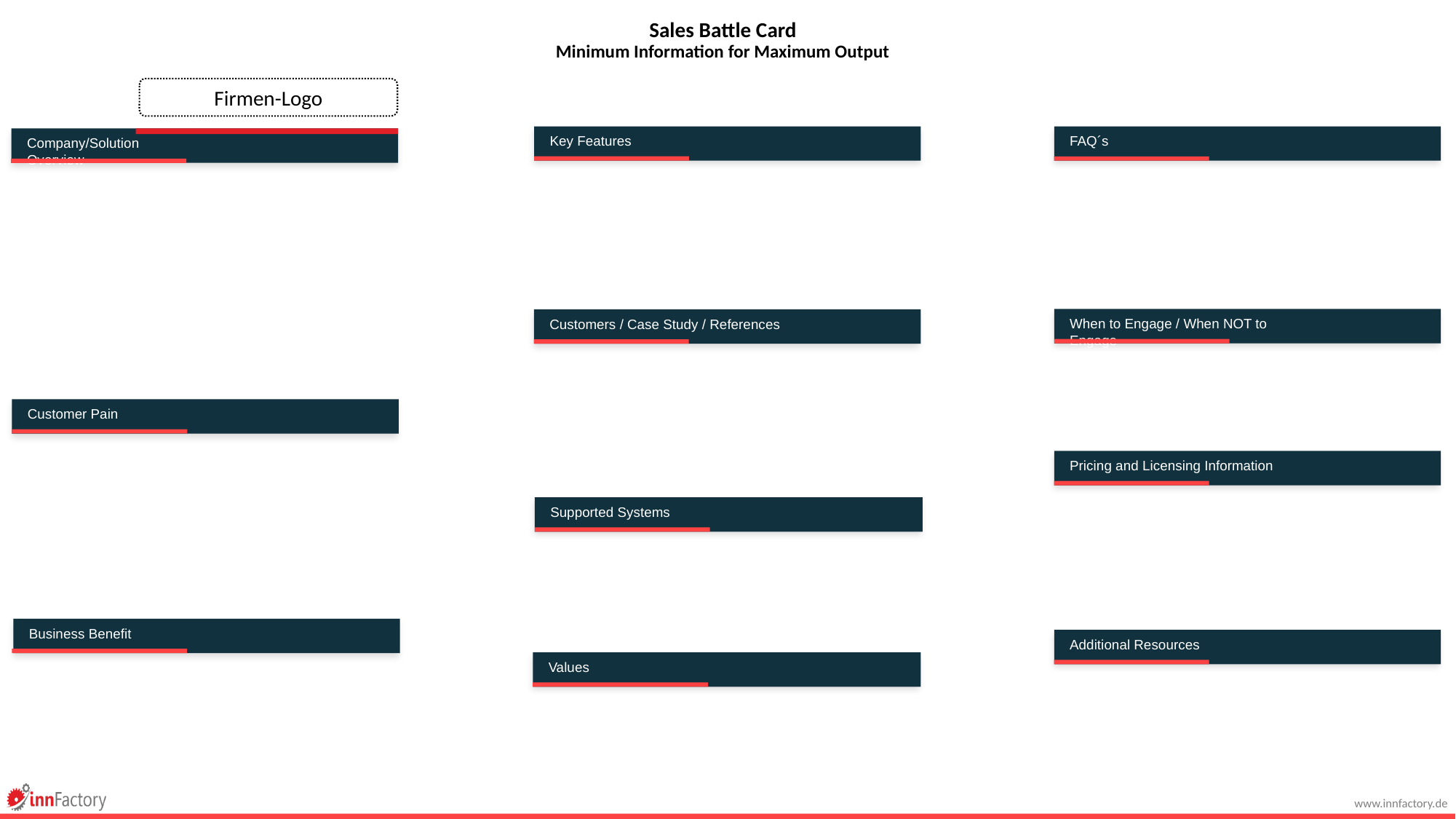

# Sales Battle Card
Minimum Information for Maximum Output
Firmen-Logo

Key Features
FAQ´s

Company/Solution Overview

When to Engage / When NOT to Engage
Customers / Case Study / References

Customer Pain
Audience – Target Market / Customer

Pricing and Licensing Information

Supported Systems

Business Benefit

Additional Resources

Values